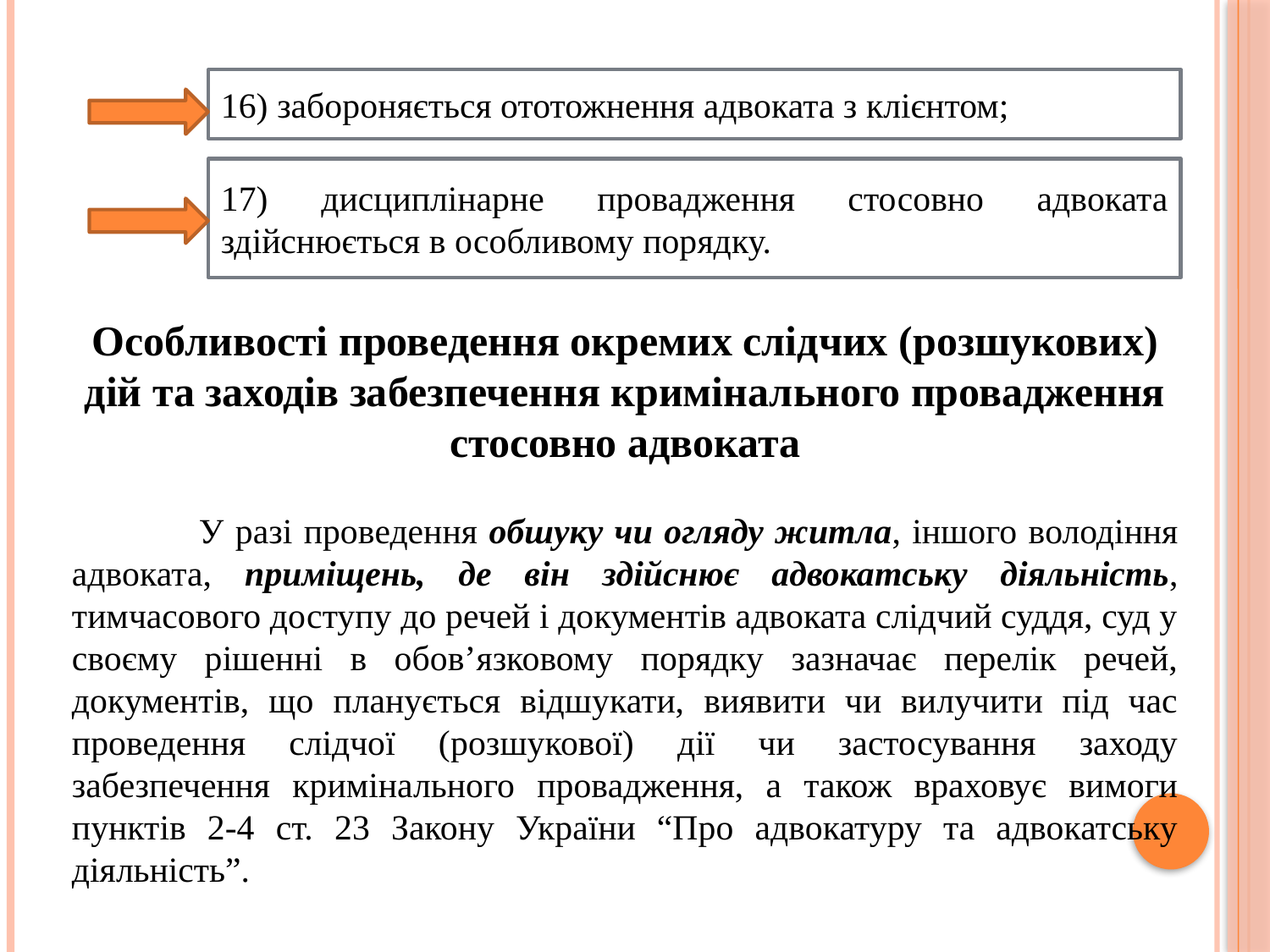

16) забороняється ототожнення адвоката з клієнтом;

17) дисциплінарне провадження стосовно адвоката здійснюється в особливому порядку.

Особливості проведення окремих слідчих (розшукових) дій та заходів забезпечення кримінального провадження стосовно адвоката

	У разі проведення обшуку чи огляду житла, іншого володіння адвоката, приміщень, де він здійснює адвокатську діяльність, тимчасового доступу до речей і документів адвоката слідчий суддя, суд у своєму рішенні в обов’язковому порядку зазначає перелік речей, документів, що планується відшукати, виявити чи вилучити під час проведення слідчої (розшукової) дії чи застосування заходу забезпечення кримінального провадження, а також враховує вимоги пунктів 2-4 ст. 23 Закону України “Про адвокатуру та адвокатську діяльність”.